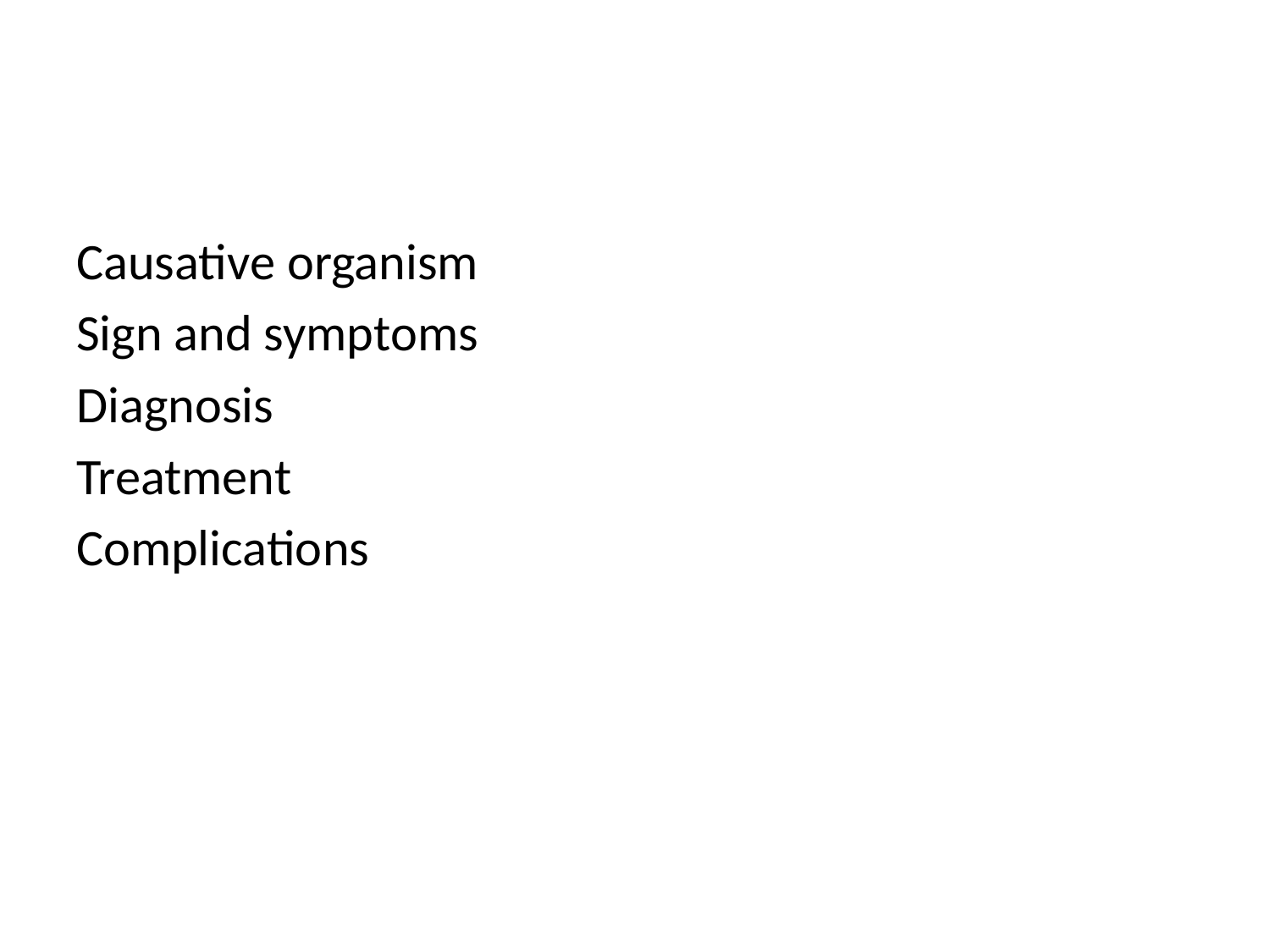

#
Causative organism
Sign and symptoms
Diagnosis
Treatment
Complications